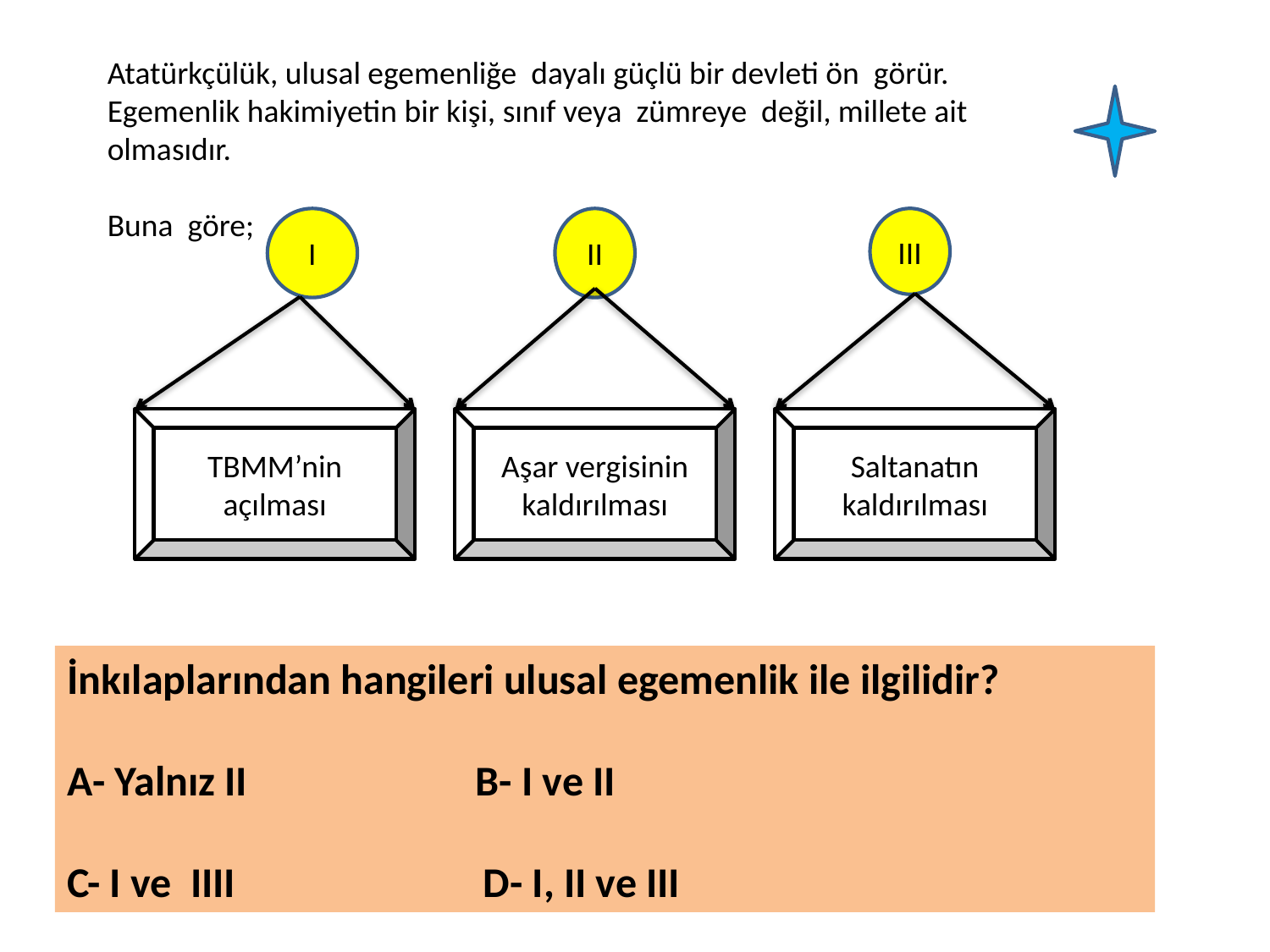

Atatürkçülük, ulusal egemenliğe  dayalı güçlü bir devleti ön  görür. Egemenlik hakimiyetin bir kişi, sınıf veya  zümreye  değil, millete ait olmasıdır.

Buna  göre;

I
II
III
II
III
I
TBMM’nin açılması
Aşar vergisinin kaldırılması
Saltanatın kaldırılması
İnkılaplarından hangileri ulusal egemenlik ile ilgilidir?

A- Yalnız II                        B- I ve II

C- I ve  IIII                          D- I, II ve III